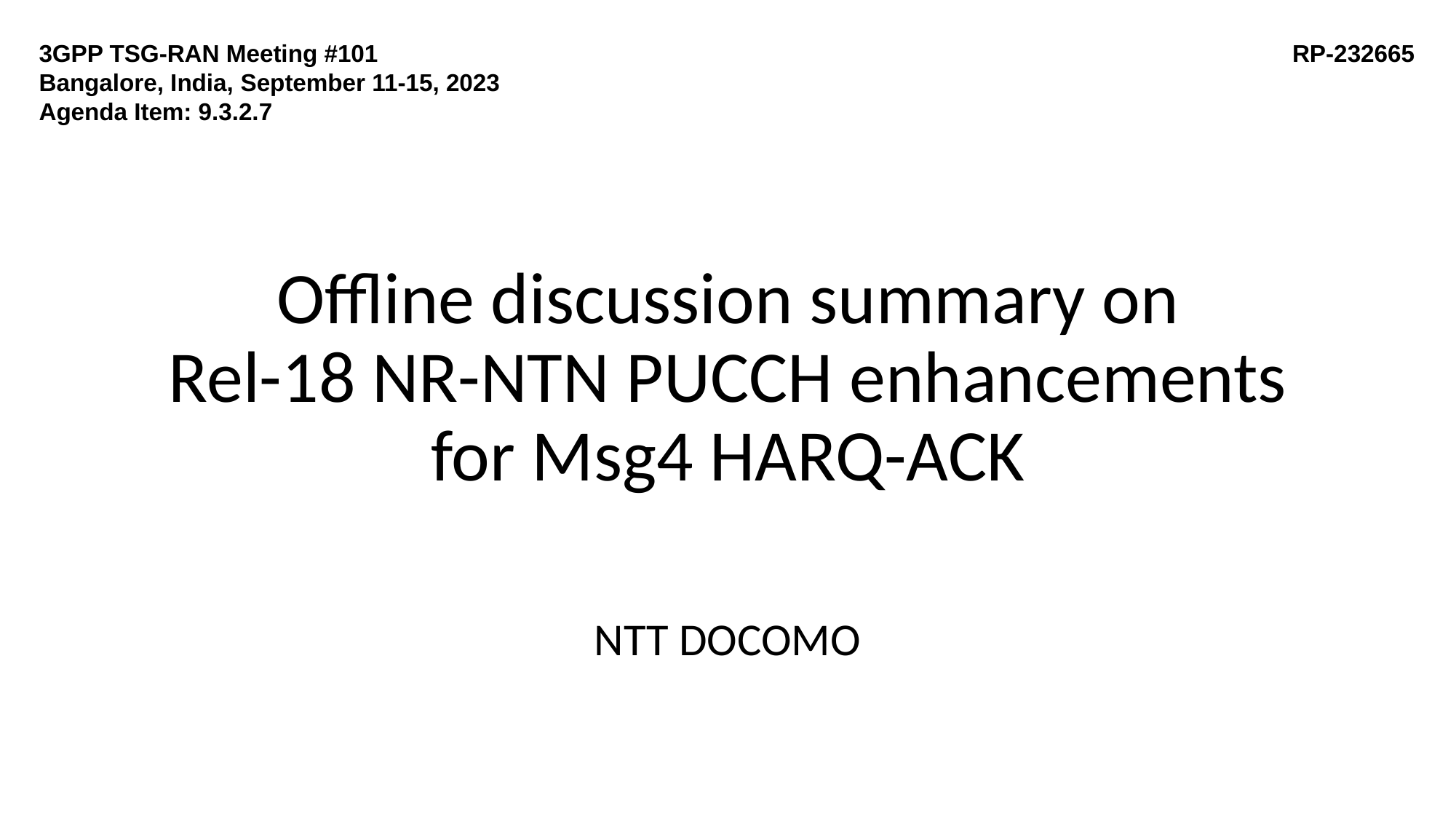

3GPP TSG-RAN Meeting #101
Bangalore, India, September 11-15, 2023
Agenda Item: 9.3.2.7

 RP-232665
# Offline discussion summary on Rel-18 NR-NTN PUCCH enhancements for Msg4 HARQ-ACK
NTT DOCOMO